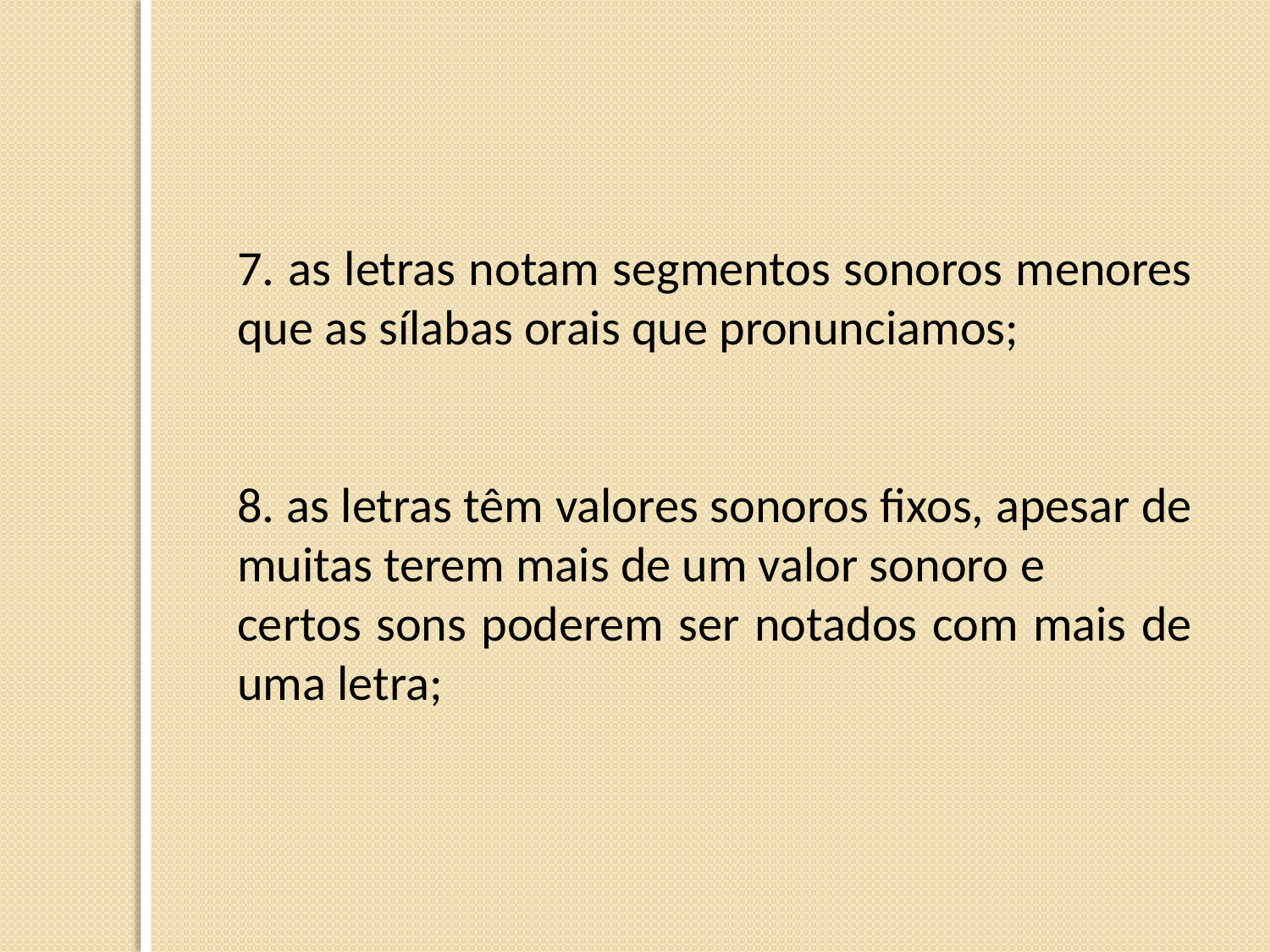

7. as letras notam segmentos sonoros menores que as sílabas orais que pronunciamos;

8. as letras têm valores sonoros fixos, apesar de muitas terem mais de um valor sonoro e
certos sons poderem ser notados com mais de uma letra;